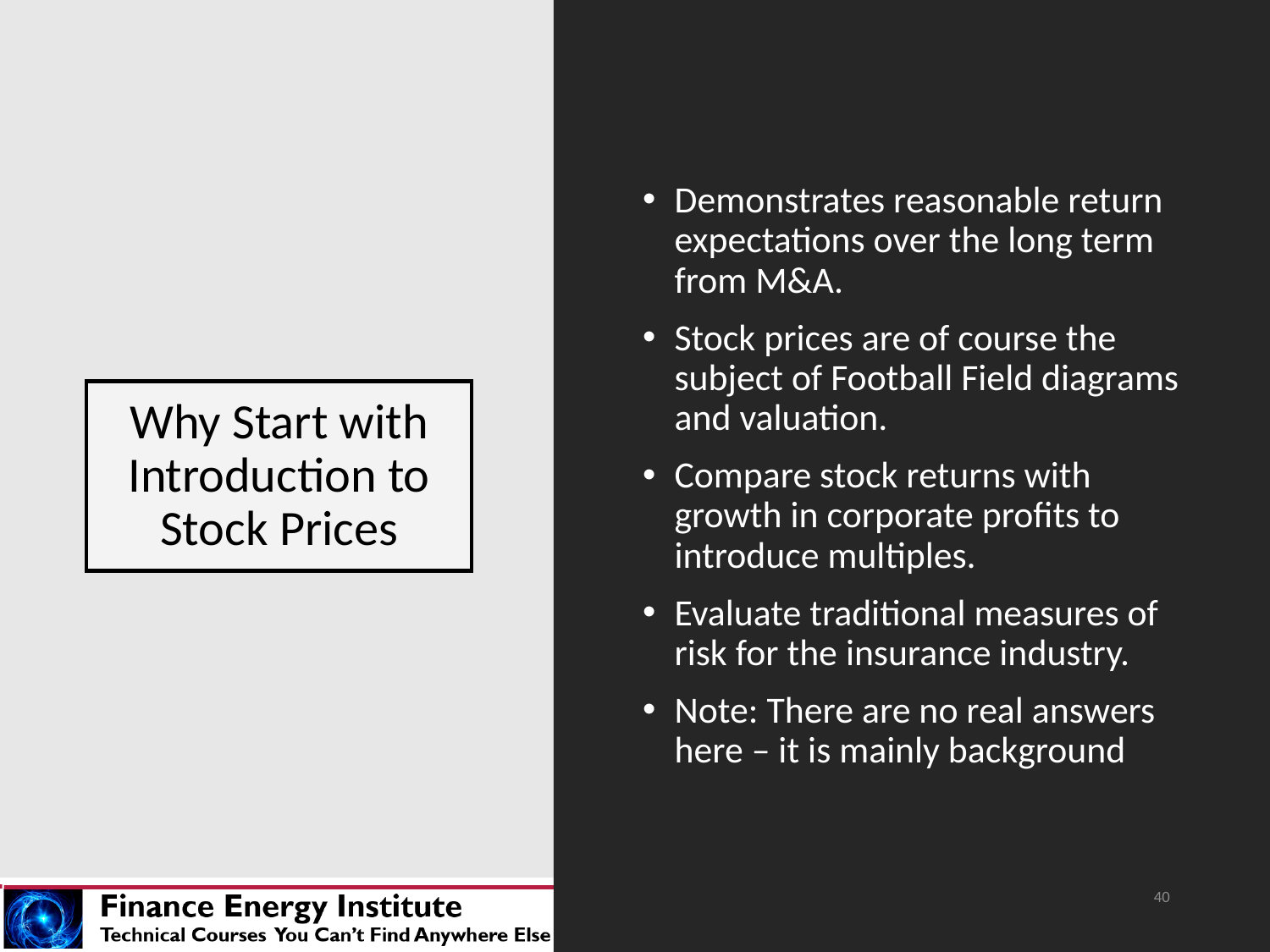

Demonstrates reasonable return expectations over the long term from M&A.
Stock prices are of course the subject of Football Field diagrams and valuation.
Compare stock returns with growth in corporate profits to introduce multiples.
Evaluate traditional measures of risk for the insurance industry.
Note: There are no real answers here – it is mainly background
# Why Start with Introduction to Stock Prices
40